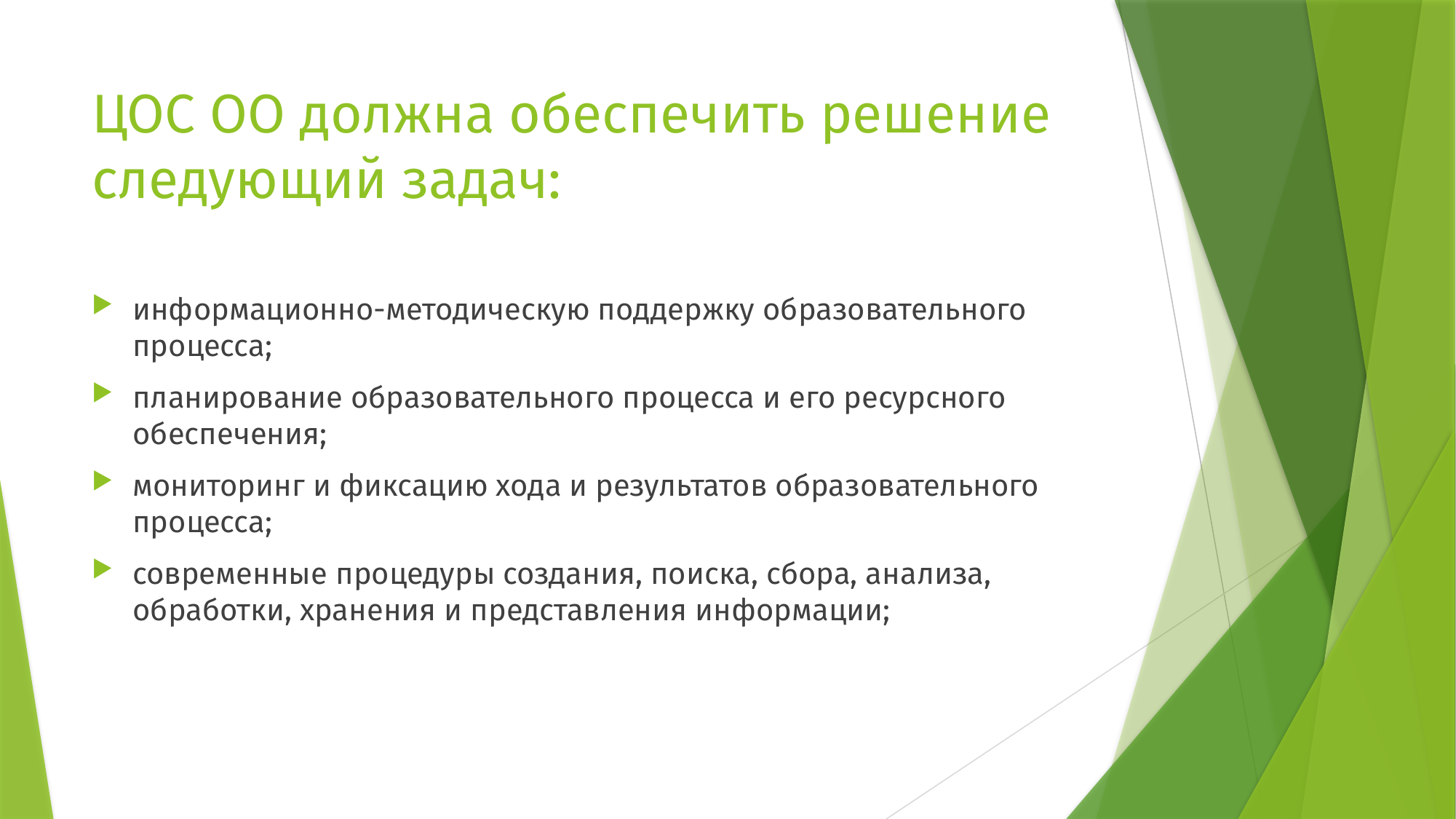

# ЦОС ОО должна обеспечить решение следующий задач:
информационно-методическую поддержку образовательного процесса;
планирование образовательного процесса и его ресурсного обеспечения;
мониторинг и фиксацию хода и результатов образовательного процесса;
современные процедуры создания, поиска, сбора, анализа, обработки, хранения и представления информации;